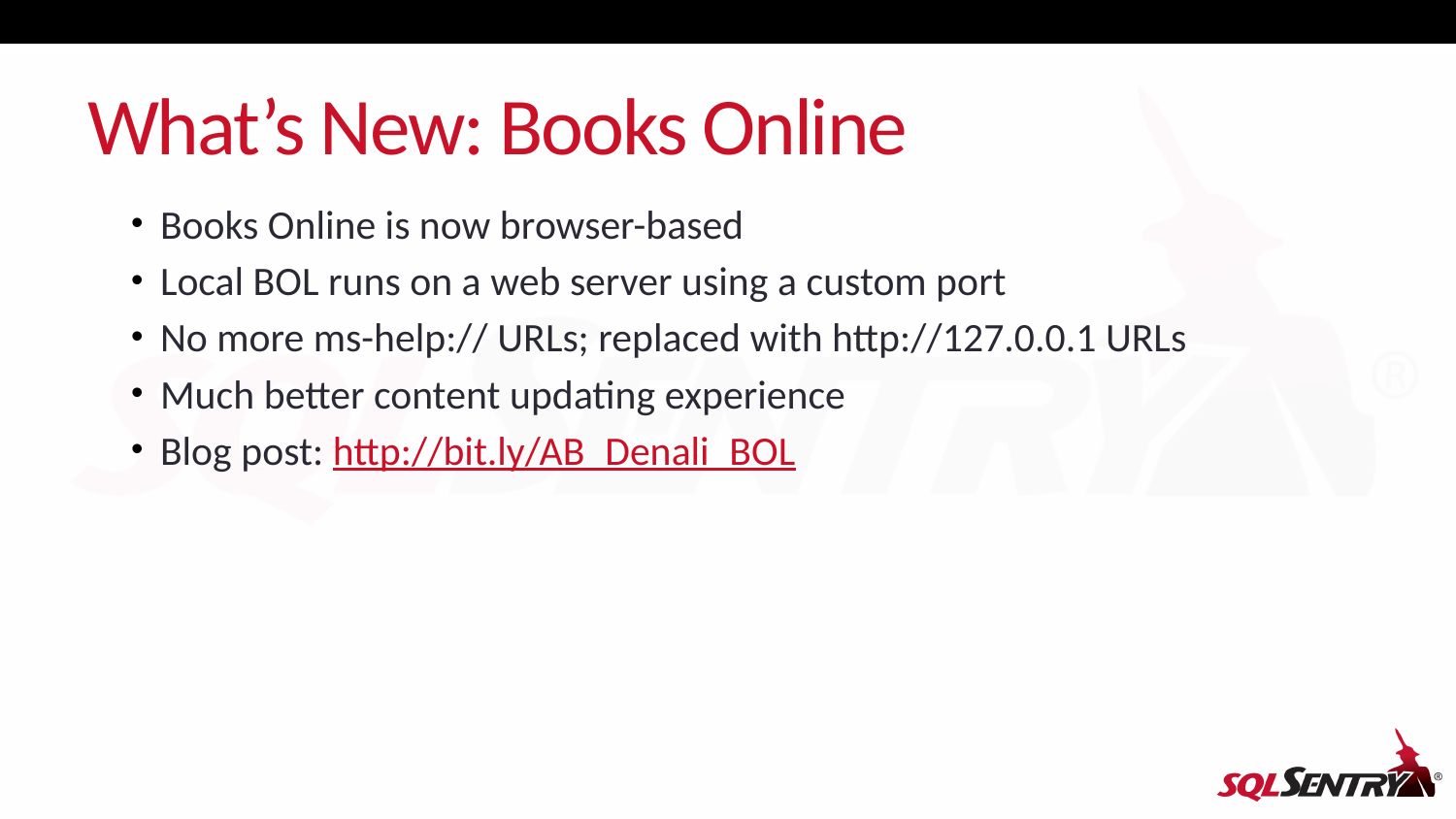

# What’s New: Books Online
Books Online is now browser-based
Local BOL runs on a web server using a custom port
No more ms-help:// URLs; replaced with http://127.0.0.1 URLs
Much better content updating experience
Blog post: http://bit.ly/AB_Denali_BOL